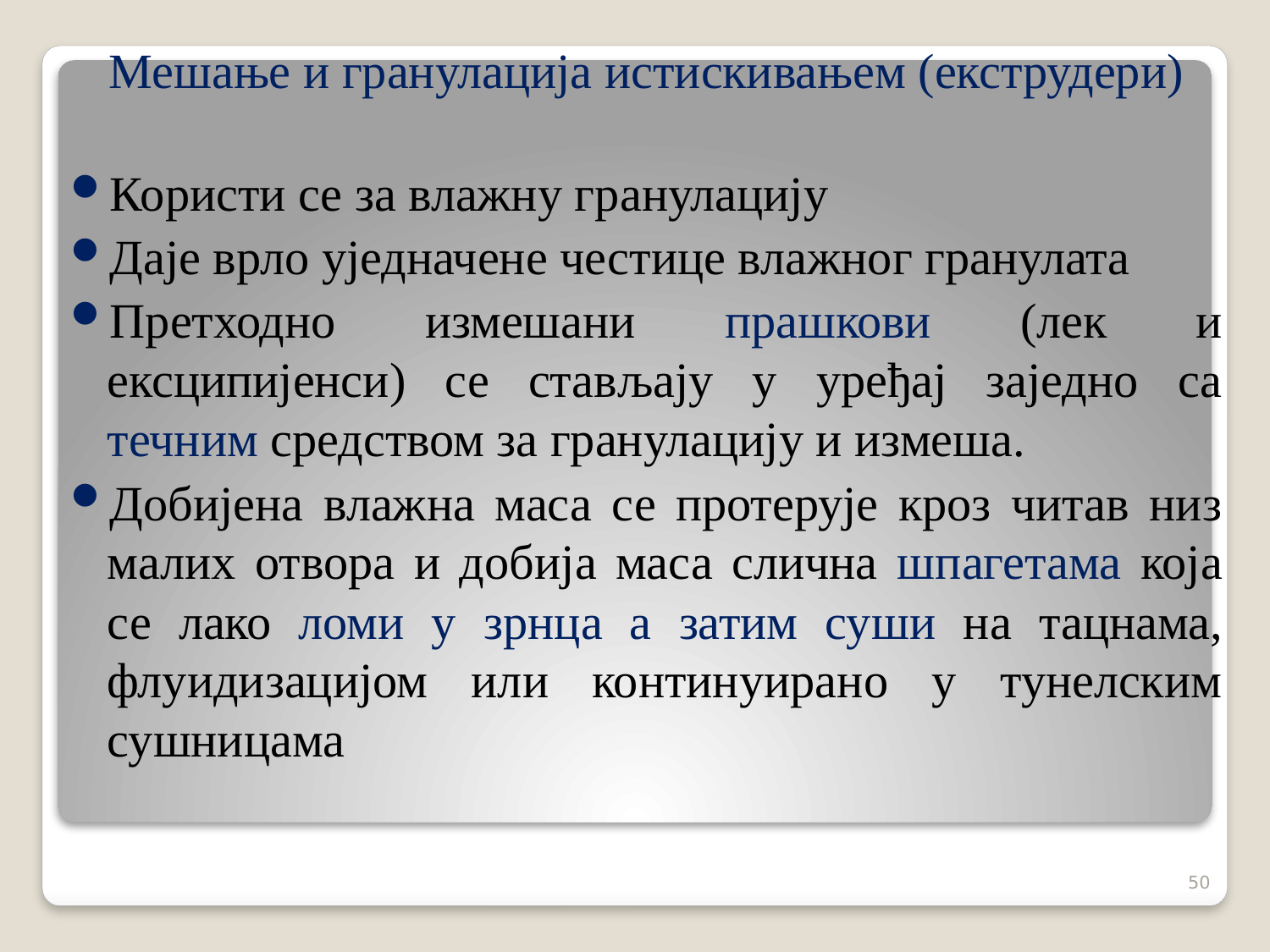

Мешање и гранулација истискивањем (екструдери)
Користи се за влажну гранулацију
Даје врло уједначене честице влажног гранулата
Претходно измешани прашкови (лек и ексципијенси) се стављају у уређај заједно са течним средством за гранулацију и измеша.
Добијена влажна маса се протерује кроз читав низ малих отвора и добија маса слична шпагетама која се лако ломи у зрнца а затим суши на тацнама, флуидизацијом или континуирано у тунелским сушницама
50